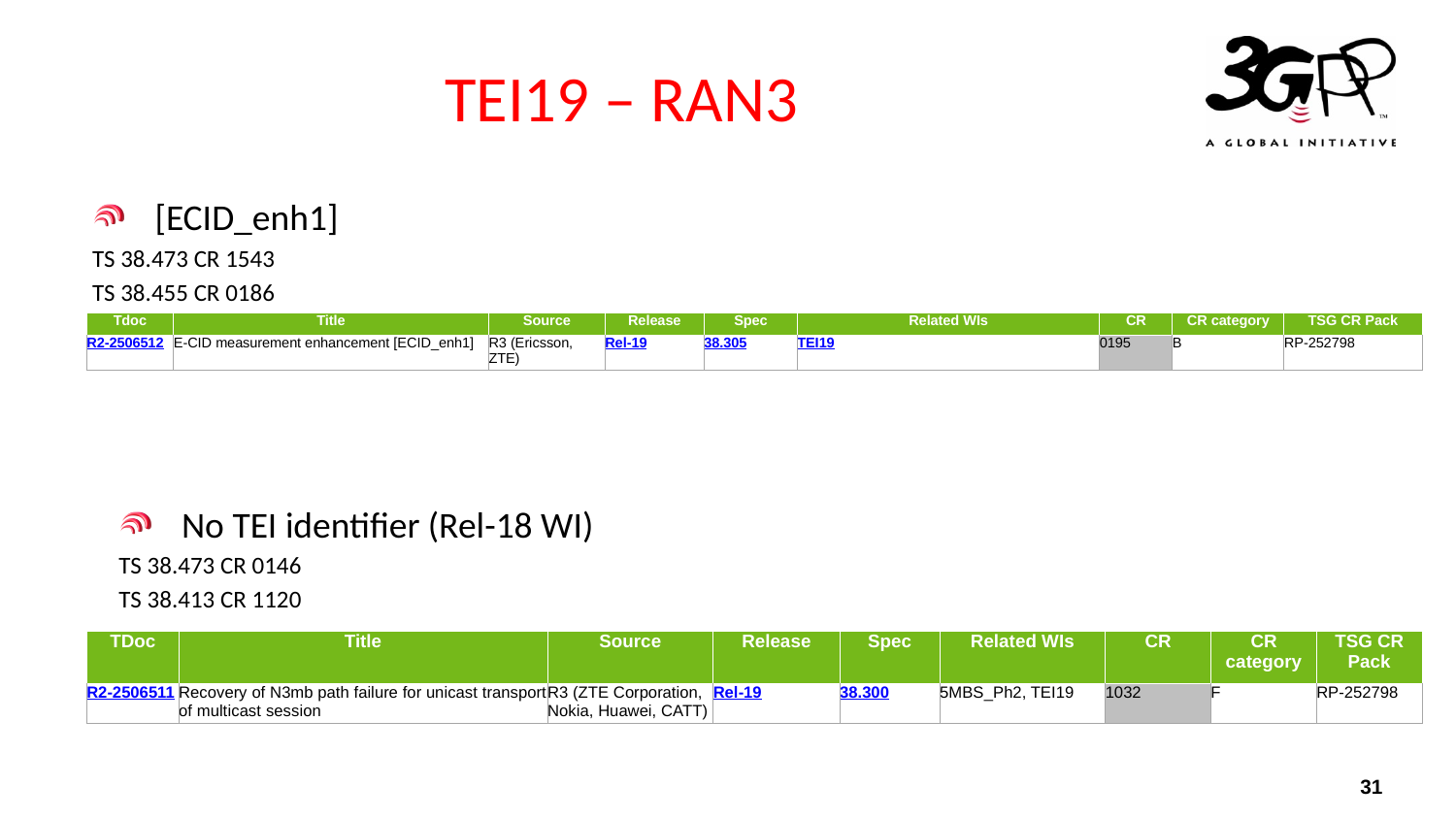

# TEI19 – RAN3
 [ECID_enh1]
TS 38.473 CR 1543
TS 38.455 CR 0186

| Tdoc | Title | Source | Release | Spec | Related WIs | CR | CR category | TSG CR Pack |
| --- | --- | --- | --- | --- | --- | --- | --- | --- |
| R2-2506512 | E-CID measurement enhancement [ECID\_enh1] | R3 (Ericsson, ZTE) | Rel-19 | 38.305 | TEI19 | 0195 | B | RP-252798 |
 No TEI identifier (Rel-18 WI)
TS 38.473 CR 0146
TS 38.413 CR 1120

| TDoc | Title | Source | Release | Spec | Related WIs | CR | CR category | TSG CR Pack |
| --- | --- | --- | --- | --- | --- | --- | --- | --- |
| R2-2506511 | Recovery of N3mb path failure for unicast transport of multicast session | R3 (ZTE Corporation, Nokia, Huawei, CATT) | Rel-19 | 38.300 | 5MBS\_Ph2, TEI19 | 1032 | F | RP-252798 |